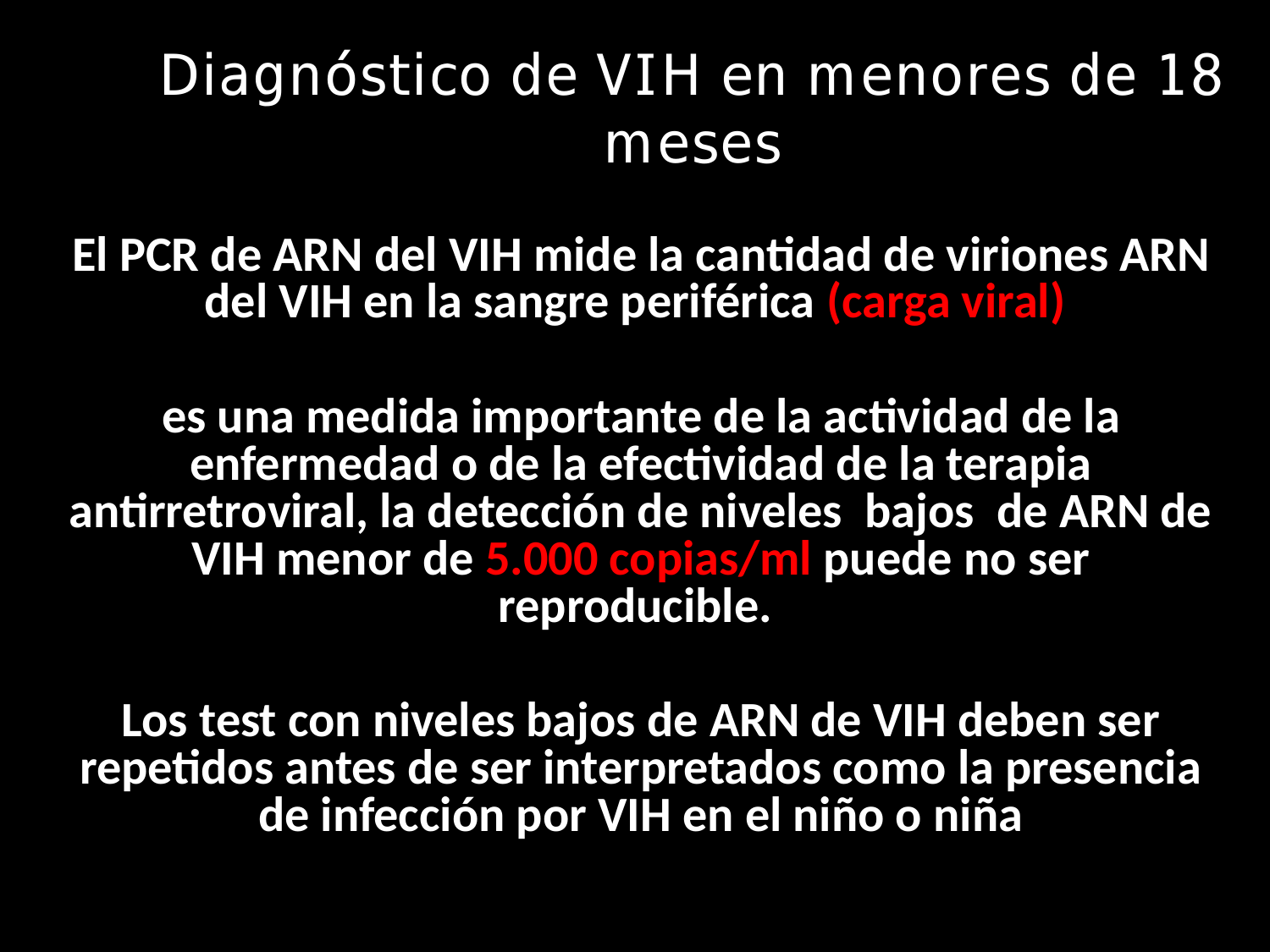

# Diagnóstico de VIH en menores de 18 meses

El PCR de ARN del VIH mide la cantidad de viriones ARN del VIH en la sangre periférica (carga viral)

es una medida importante de la actividad de la enfermedad o de la efectividad de la terapia antirretroviral, la detección de niveles  bajos  de ARN de VIH menor de 5.000 copias/ml puede no ser reproducible.

Los test con niveles bajos de ARN de VIH deben ser repetidos antes de ser interpretados como la presencia de infección por VIH en el niño o niña